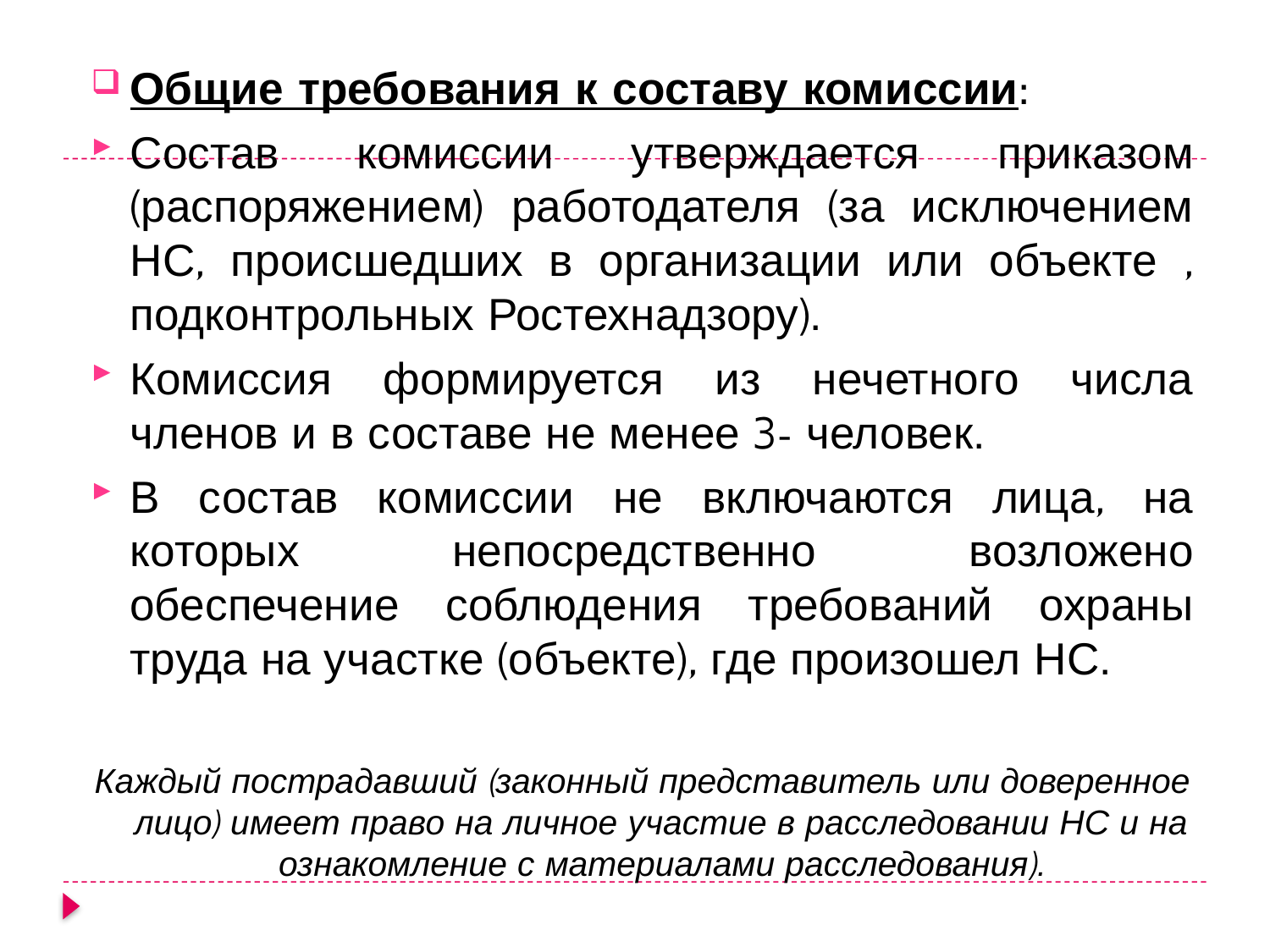

Общие требования к составу комиссии:
Состав комиссии утверждается приказом (распоряжением) работодателя (за исключением НС, происшедших в организации или объекте , подконтрольных Ростехнадзору).
Комиссия формируется из нечетного числа членов и в составе не менее 3- человек.
В состав комиссии не включаются лица, на которых непосредственно возложено обеспечение соблюдения требований охраны труда на участке (объекте), где произошел НС.

Каждый пострадавший (законный представитель или доверенное лицо) имеет право на личное участие в расследовании НС и на ознакомление с материалами расследования).